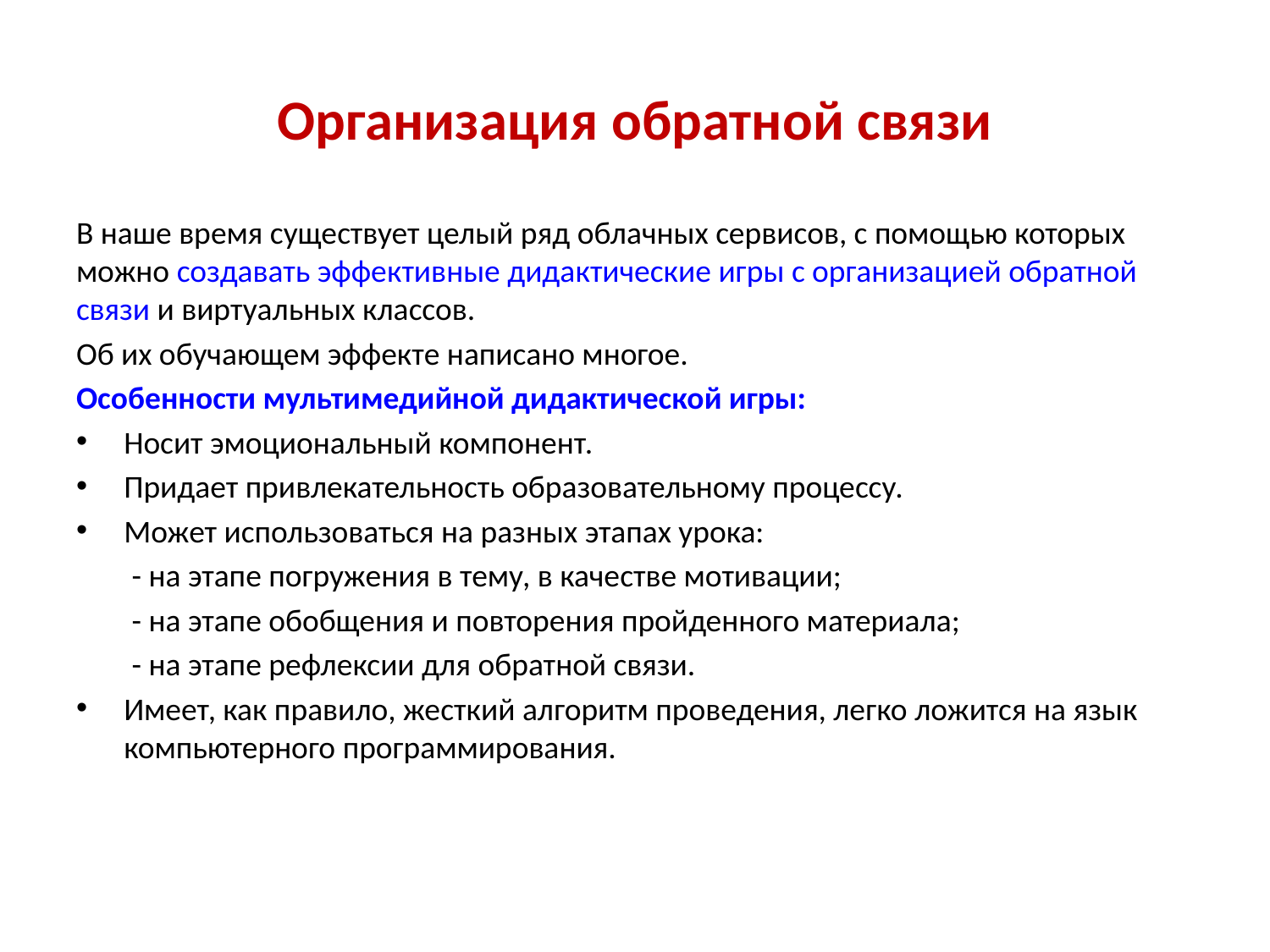

# Организация обратной связи
В наше время существует целый ряд облачных сервисов, с помощью которых можно создавать эффективные дидактические игры с организацией обратной связи и виртуальных классов.
Об их обучающем эффекте написано многое.
Особенности мультимедийной дидактической игры:
Носит эмоциональный компонент.
Придает привлекательность образовательному процессу.
Может использоваться на разных этапах урока:
- на этапе погружения в тему, в качестве мотивации;
- на этапе обобщения и повторения пройденного материала;
- на этапе рефлексии для обратной связи.
Имеет, как правило, жесткий алгоритм проведения, легко ложится на язык компьютерного программирования.